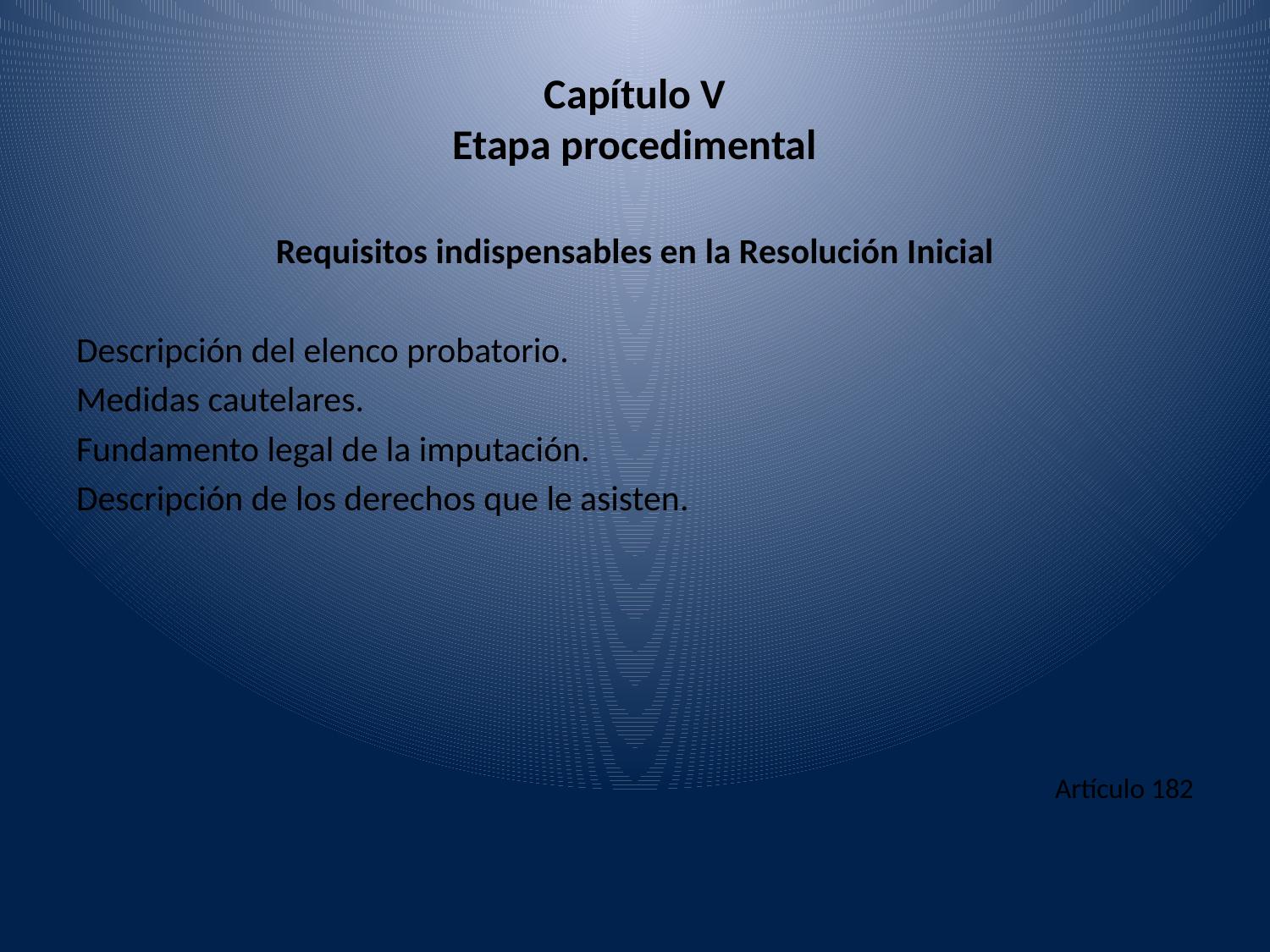

# Capítulo V Etapa procedimental
Requisitos indispensables en la Resolución Inicial

Descripción del elenco probatorio.
Medidas cautelares.
Fundamento legal de la imputación.
Descripción de los derechos que le asisten.

Artículo 182